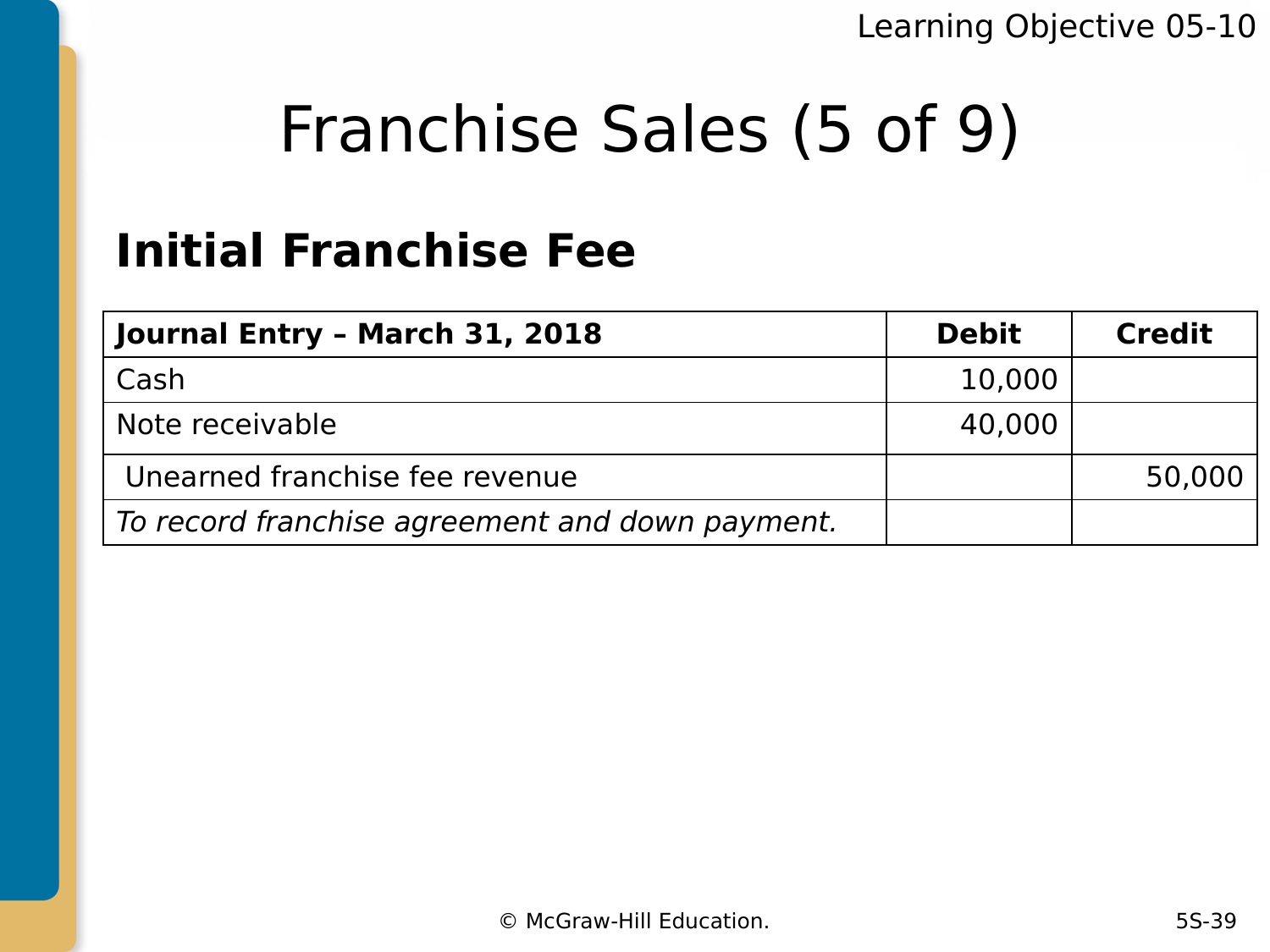

Learning Objective 05-10
# Franchise Sales (5 of 9)
Initial Franchise Fee
| Journal Entry – March 31, 2018 | Debit | Credit |
| --- | --- | --- |
| Cash | 10,000 |  |
| Note receivable | 40,000 |  |
| Unearned franchise fee revenue |  | 50,000 |
| To record franchise agreement and down payment. |  |  |